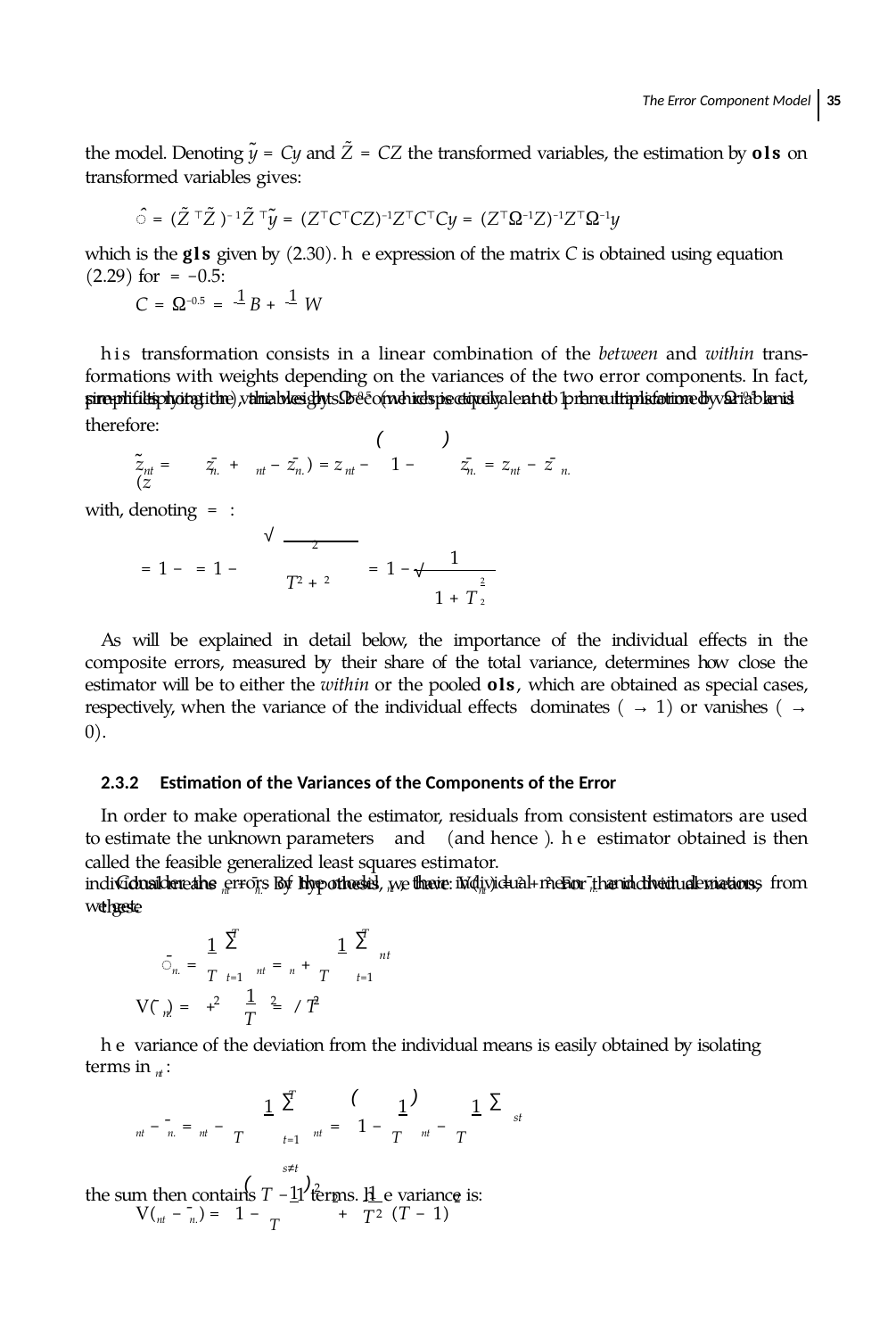

The Error Component Model  35

the model. Denoting ỹ = Cy and Z̃ = CZ the transformed variables, the estimation by ols on transformed variables gives:
̂ = (Z̃ ⊤Z̃ )–1Z̃ ⊤ỹ = (Z⊤C⊤CZ)–1Z⊤C⊤Cy = (Z⊤Ω−1Z)−1Z⊤Ω−1y
which is the gls given by (2.30). he expression of the matrix C is obtained using equation (2.29) for  = −0.5:
C = Ω−0.5 =  1 B +  1 W

his transformation consists in a linear combination of the between and within trans- formations with weights depending on the variances of the two error components. In fact, pre-multiplying the variables by  Ω−0.5 (which is equivalent to premultiplication by Ω−0.5 and

simpliﬁes notation), the weights become respectively  and 1. he transformed variable is

therefore:
(	)

z̃  =	z̄ + (z

– z̄ ) = z  −  1 −	z̄ = z  − z̄
n.	nt
nt	n.	nt
n.	nt	n.

with, denoting  =  :

√
2

1
 = 1 −  = 1 −			 = 1 −

√
T2 + 2

2

1 + T
2

As will be explained in detail below, the importance of the individual effects in the composite errors, measured by their share of the total variance, determines how close the estimator will be to either the within or the pooled ols, which are obtained as special cases, respectively, when the variance of the individual effects  dominates ( → 1) or vanishes ( → 0).

2.3.2  Estimation of the Variances of the Components of the Error
In order to make operational the estimator, residuals from consistent estimators are used to estimate the unknown parameters   and   (and hence ). he estimator obtained is then called the feasible generalized least squares estimator.
Consider the errors of the model nt , their individual mean ̄n. and their deviations from these
individual means nt − ̄n.. By hypothesis, we have: V(nt ) = 2 + 2. For the individual means,

we get:
T	T
∑	∑
1	1
̄n. = T	nt = n + T
nt
t=1	t=1
1
2	2
2
V(̄  ) =   +	  =  ∕T
n.
T
he variance of the deviation from the individual means is easily obtained by isolating terms in nt :
(	)
T
∑	∑
1	1	1
nt − ̄n. = nt − T	nt =  1 − T  nt − T
st
t=1	s≠t
the sum then contains T − 1 terms. he variance is:
(	)
2
1
 1
2	2
V(nt − ̄n.) =  1 − T	 +	(T − 1)

T
2